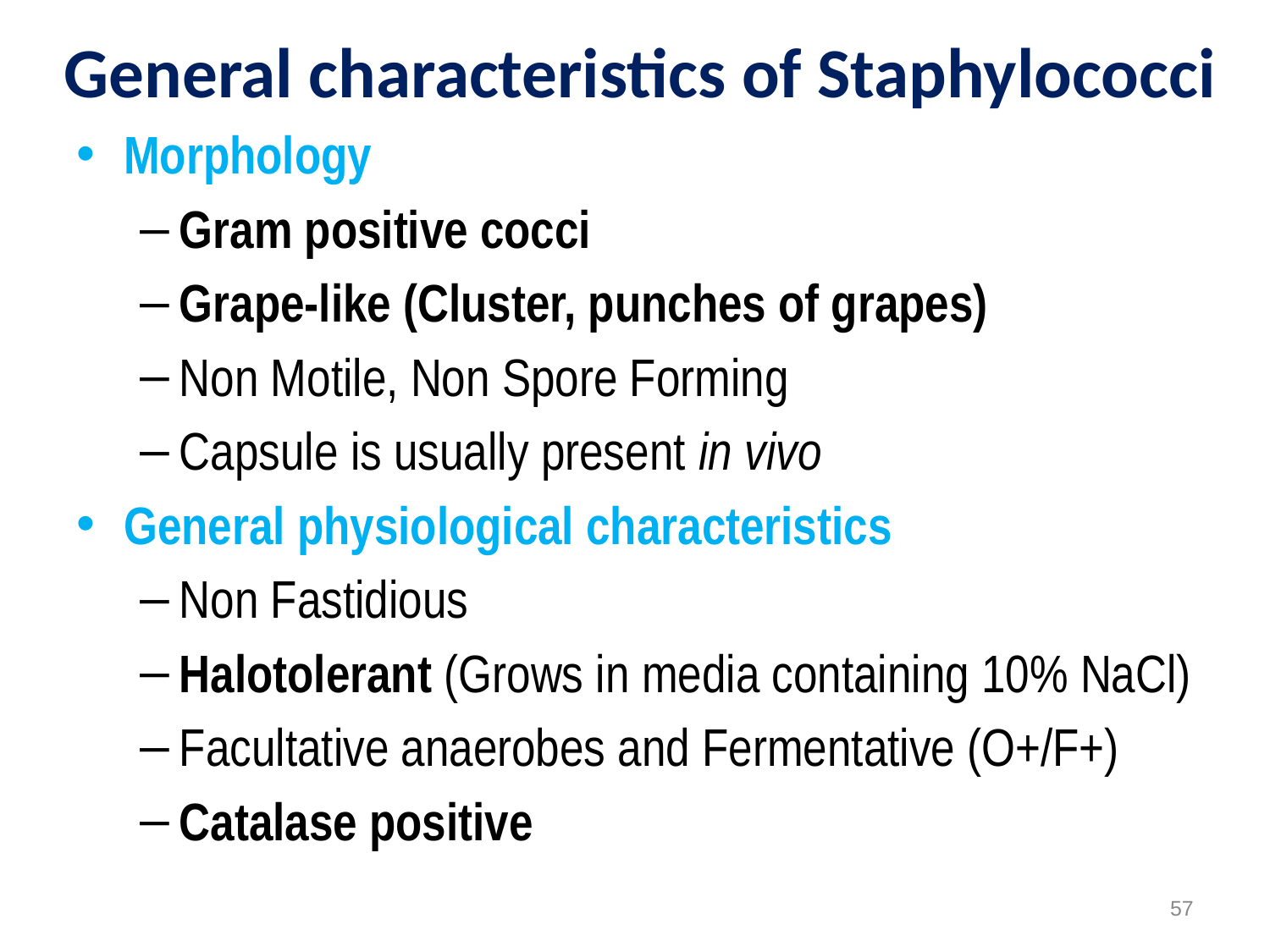

# General characteristics of Staphylococci
Morphology
Gram positive cocci
Grape-like (Cluster, punches of grapes)
Non Motile, Non Spore Forming
Capsule is usually present in vivo
General physiological characteristics
Non Fastidious
Halotolerant (Grows in media containing 10% NaCl)
Facultative anaerobes and Fermentative (O+/F+)
Catalase positive

57